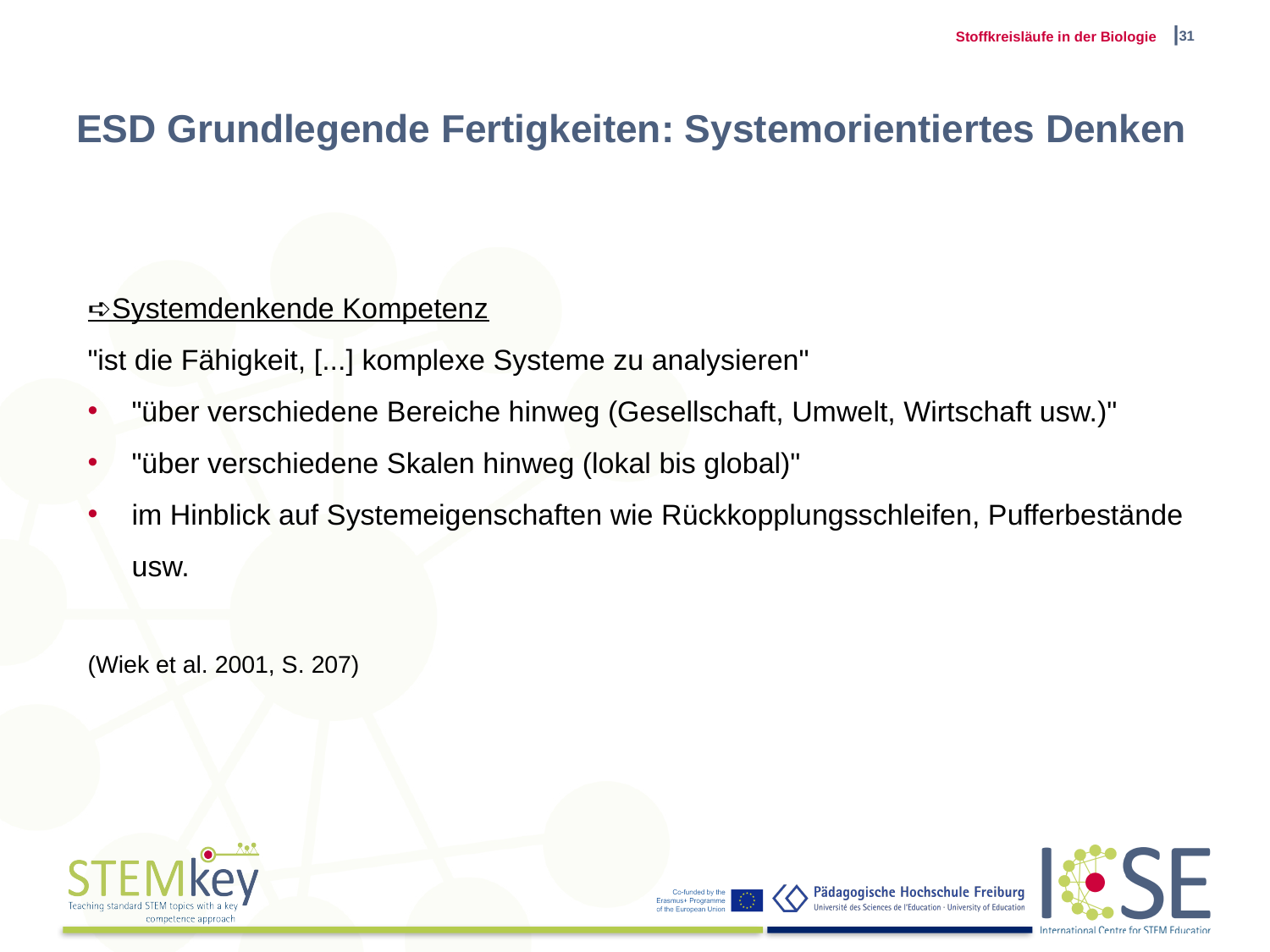

|31
Stoffkreisläufe in der Biologie
# ESD Grundlegende Fertigkeiten: Systemorientiertes Denken

➪Systemdenkende Kompetenz
"ist die Fähigkeit, [...] komplexe Systeme zu analysieren"
"über verschiedene Bereiche hinweg (Gesellschaft, Umwelt, Wirtschaft usw.)"
"über verschiedene Skalen hinweg (lokal bis global)"
im Hinblick auf Systemeigenschaften wie Rückkopplungsschleifen, Pufferbestände usw.

(Wiek et al. 2001, S. 207)